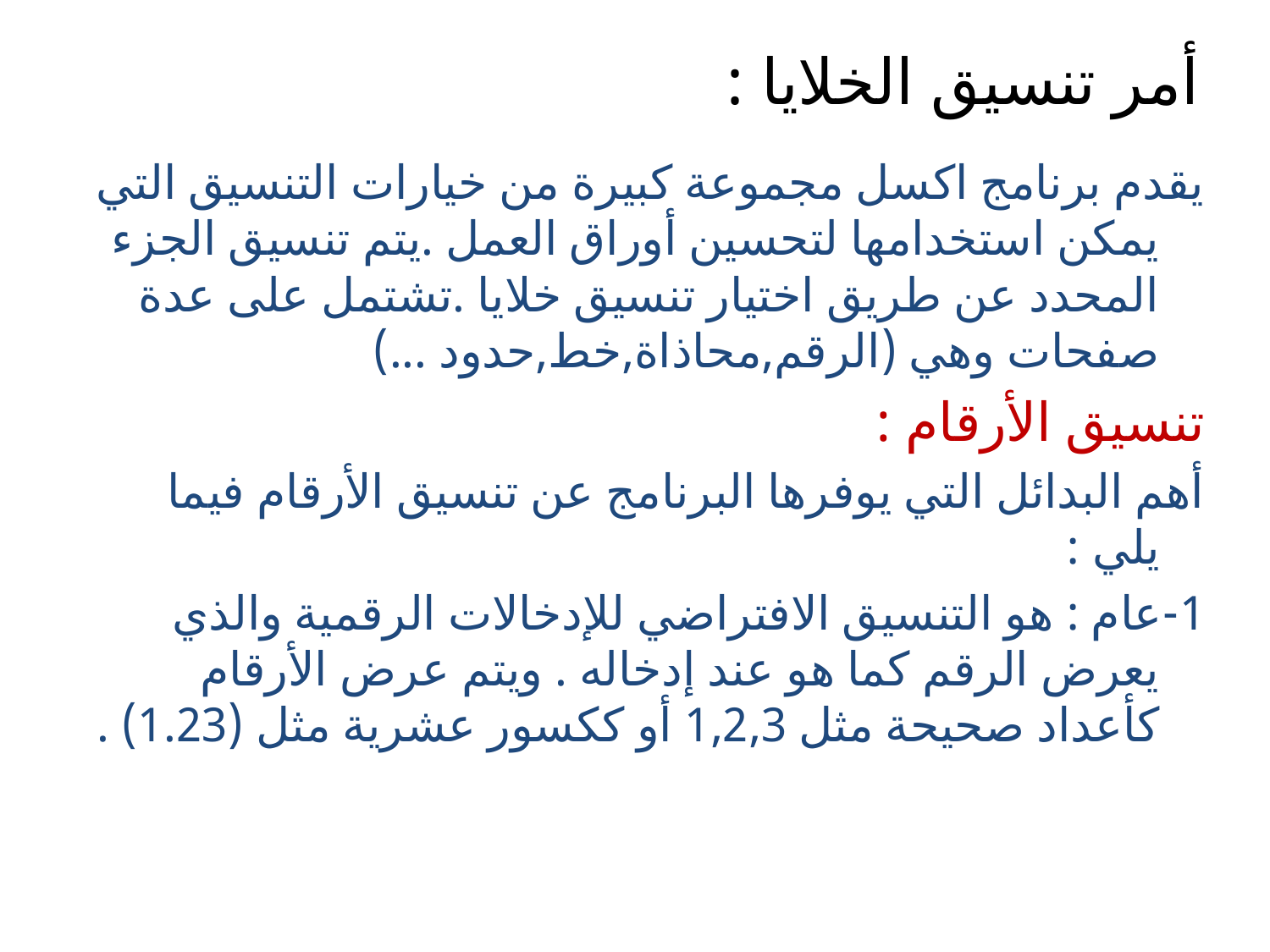

# أمر تنسيق الخلايا :
يقدم برنامج اكسل مجموعة كبيرة من خيارات التنسيق التي يمكن استخدامها لتحسين أوراق العمل .يتم تنسيق الجزء المحدد عن طريق اختيار تنسيق خلايا .تشتمل على عدة صفحات وهي (الرقم,محاذاة,خط,حدود ...)
تنسيق الأرقام :
أهم البدائل التي يوفرها البرنامج عن تنسيق الأرقام فيما يلي :
1-عام : هو التنسيق الافتراضي للإدخالات الرقمية والذي يعرض الرقم كما هو عند إدخاله . ويتم عرض الأرقام كأعداد صحيحة مثل 1,2,3 أو ككسور عشرية مثل (1.23) .